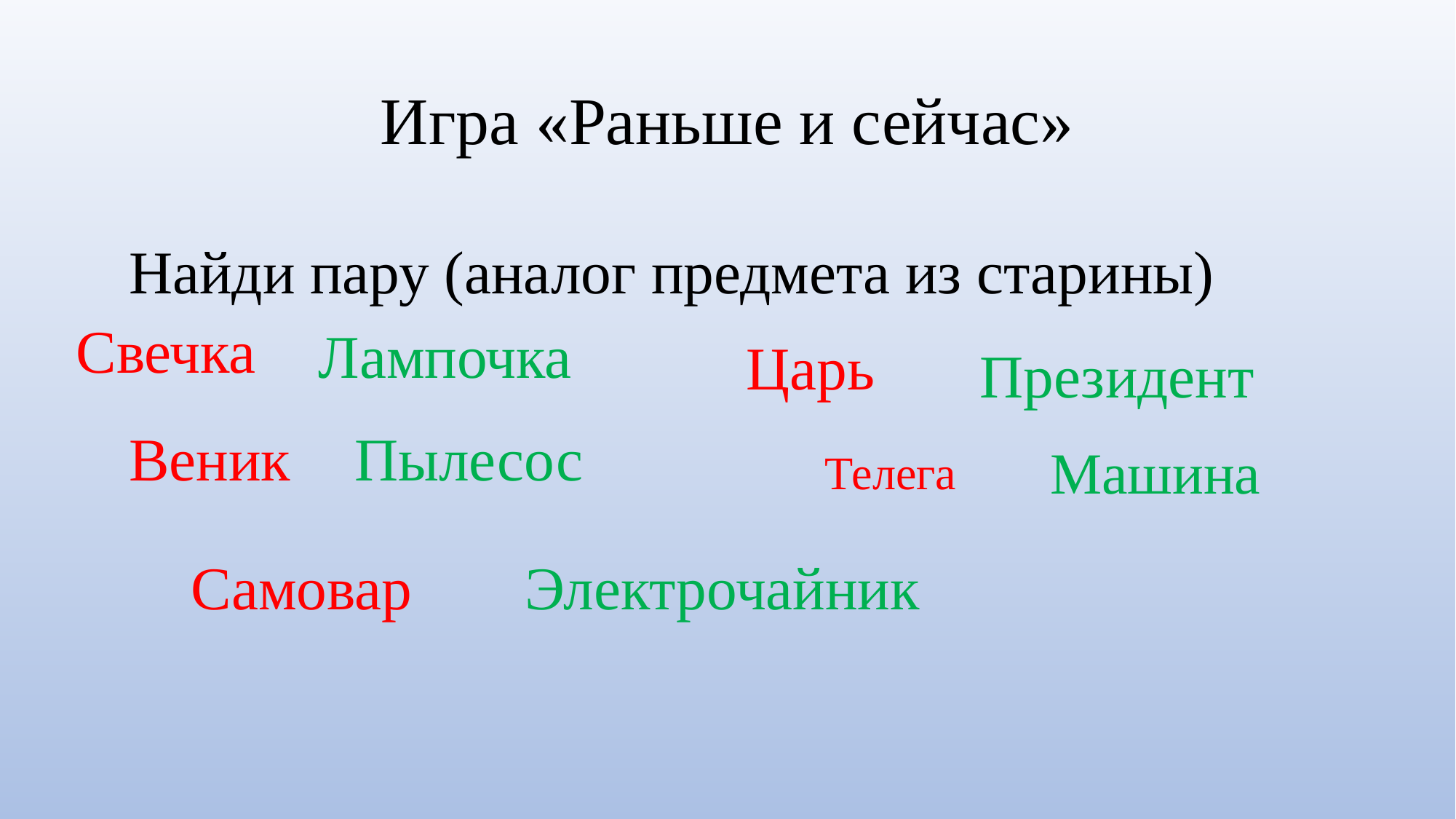

# Игра «Раньше и сейчас»
Найди пару (аналог предмета из старины)
Свечка
Лампочка
Царь
Президент
Веник
Пылесос
Машина
Телега
Самовар
Электрочайник